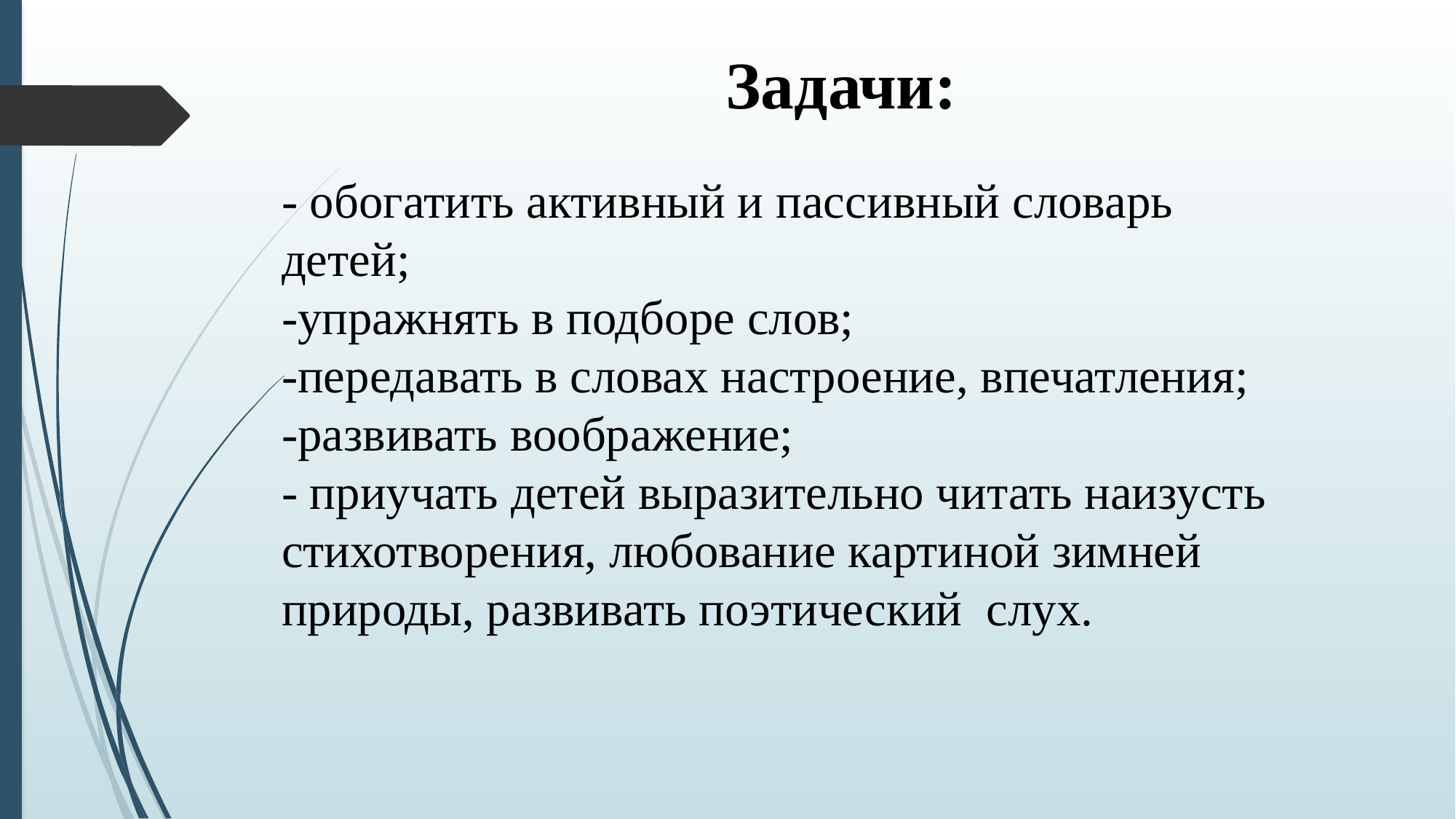

# Задачи:
- обогатить активный и пассивный словарь детей;
-упражнять в подборе слов;
-передавать в словах настроение, впечатления;
-развивать воображение;
- приучать детей выразительно читать наизусть стихотворения, любование картиной зимней природы, развивать поэтический  слух.